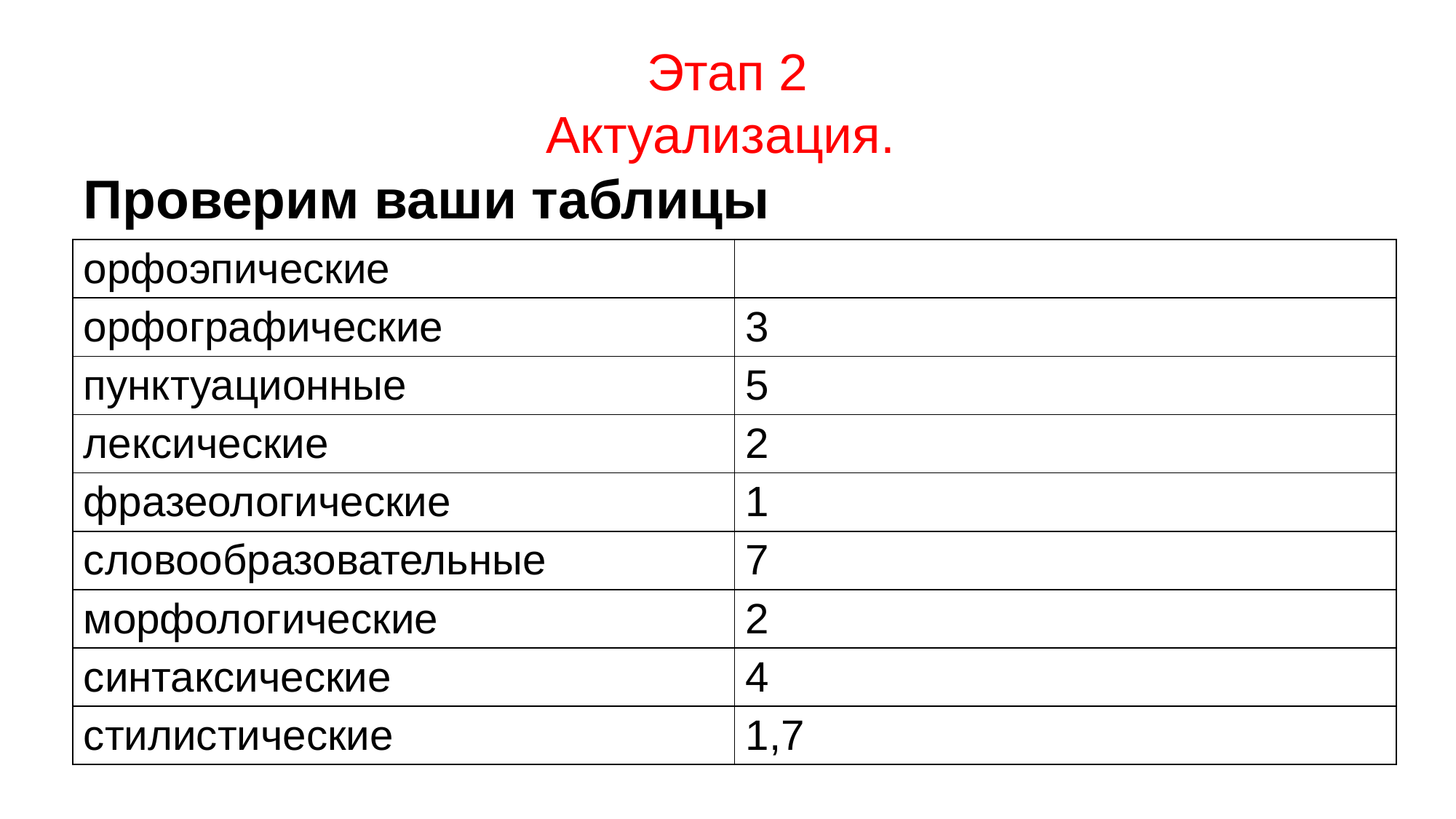

# Этап 2 Актуализация.
Проверим ваши таблицы

| орфоэпические |  |
| --- | --- |
| орфографические | 3 |
| пунктуационные | 5 |
| лексические | 2 |
| фразеологические | 1 |
| словообразовательные | 7 |
| морфологические | 2 |
| синтаксические | 4 |
| стилистические | 1,7 |